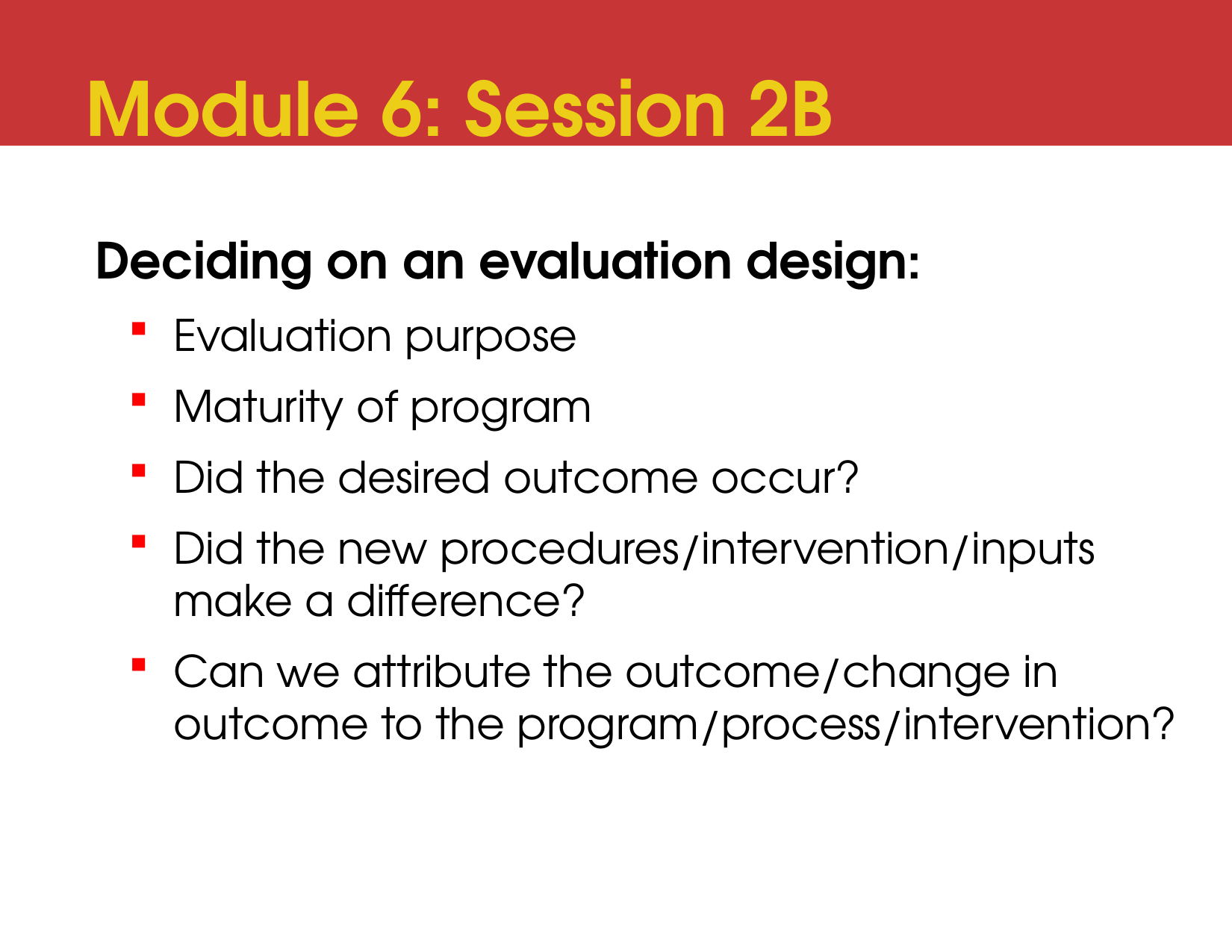

# Module 6: Session 2B
Deciding on an evaluation design:
Evaluation purpose
Maturity of program
Did the desired outcome occur?
Did the new procedures/intervention/inputs make a difference?
Can we attribute the outcome/change in outcome to the program/process/intervention?